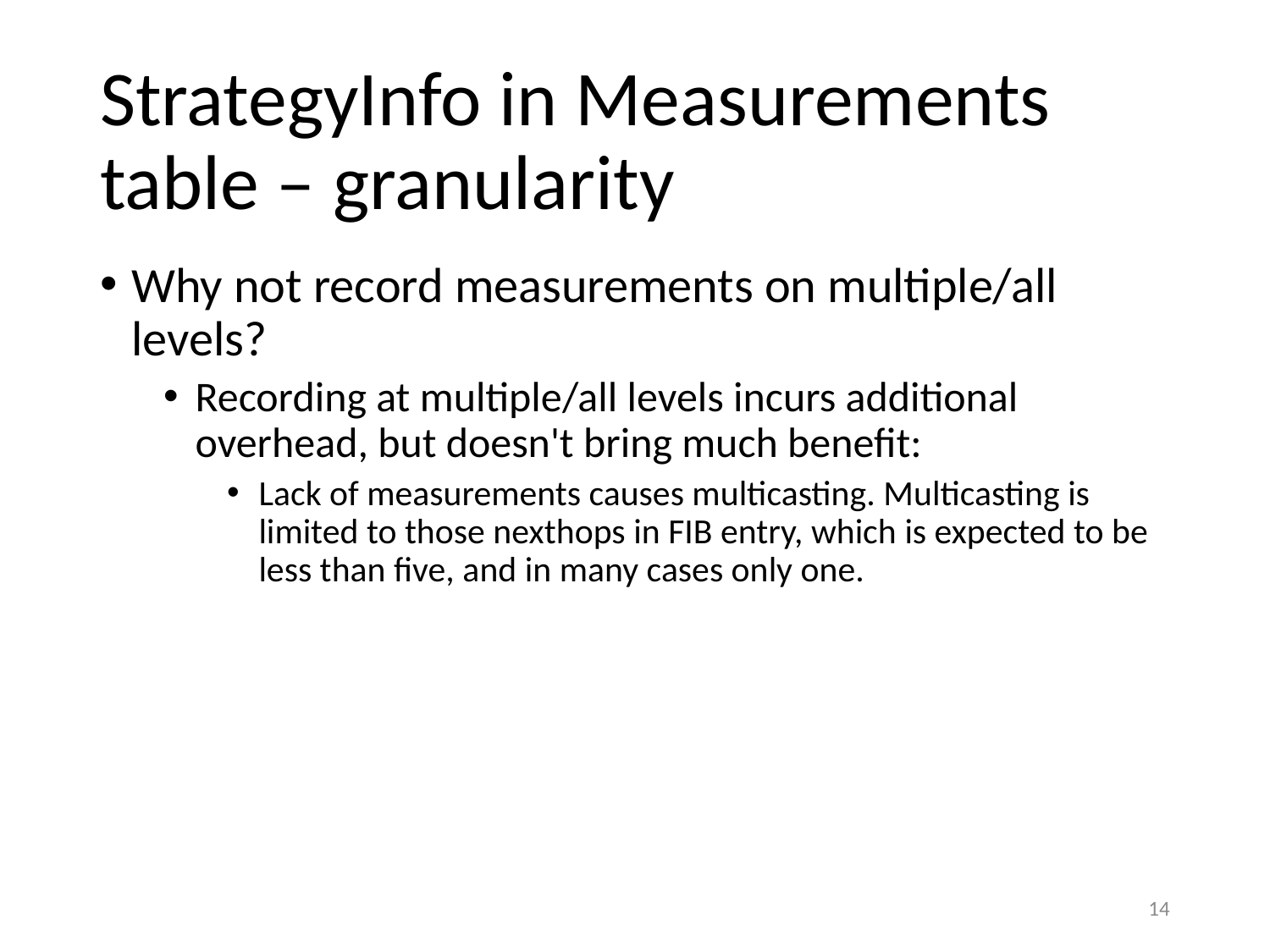

# StrategyInfo in Measurements table – granularity
Why not record measurements on multiple/all levels?
Recording at multiple/all levels incurs additional overhead, but doesn't bring much benefit:
Lack of measurements causes multicasting. Multicasting is limited to those nexthops in FIB entry, which is expected to be less than five, and in many cases only one.
14